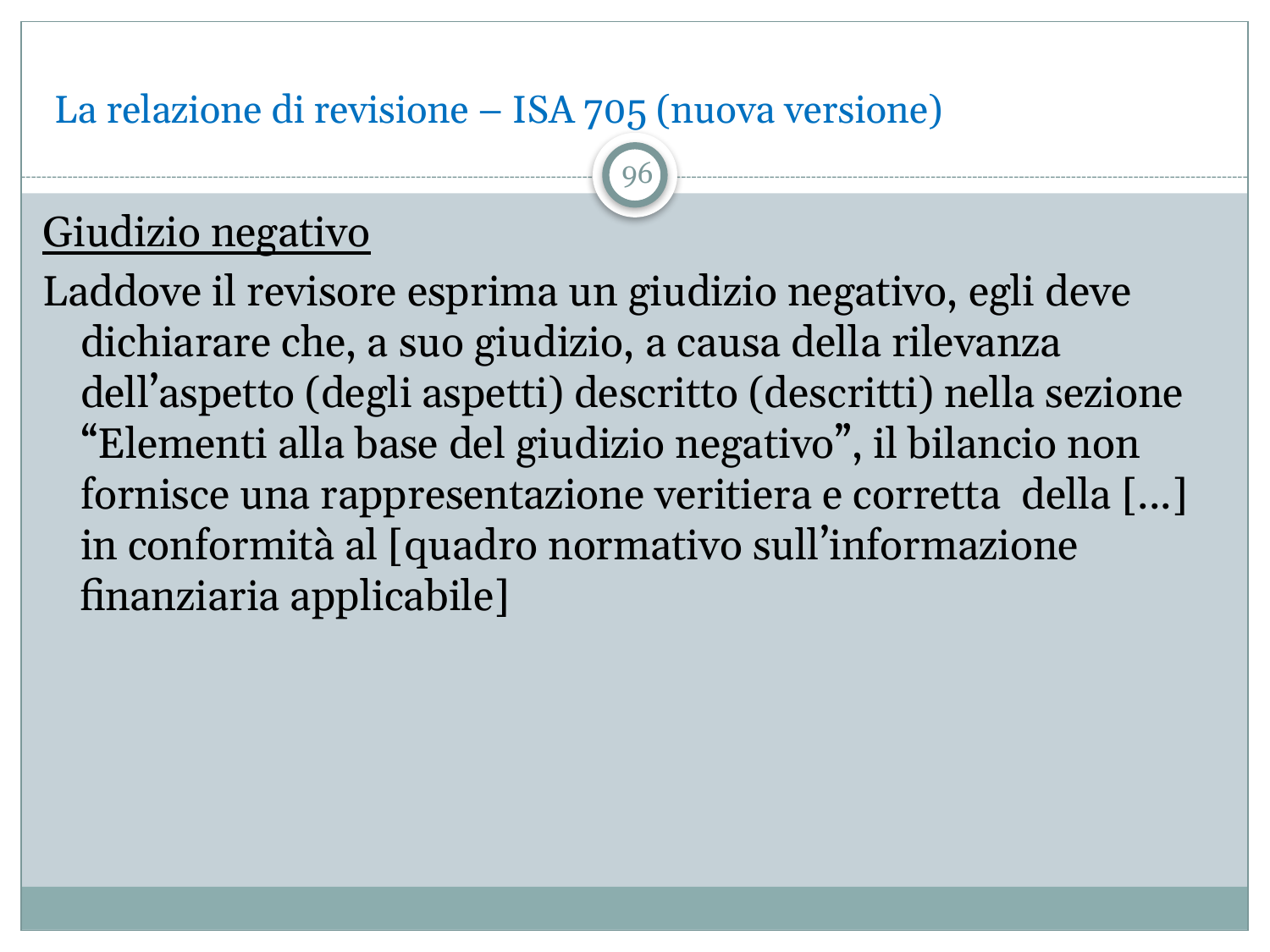

# La relazione di revisione – ISA 705 (nuova versione)
96
Giudizio negativo
Laddove il revisore esprima un giudizio negativo, egli deve dichiarare che, a suo giudizio, a causa della rilevanza dell’aspetto (degli aspetti) descritto (descritti) nella sezione “Elementi alla base del giudizio negativo”, il bilancio non fornisce una rappresentazione veritiera e corretta  della [...] in conformità al [quadro normativo sull’informazione finanziaria applicabile]